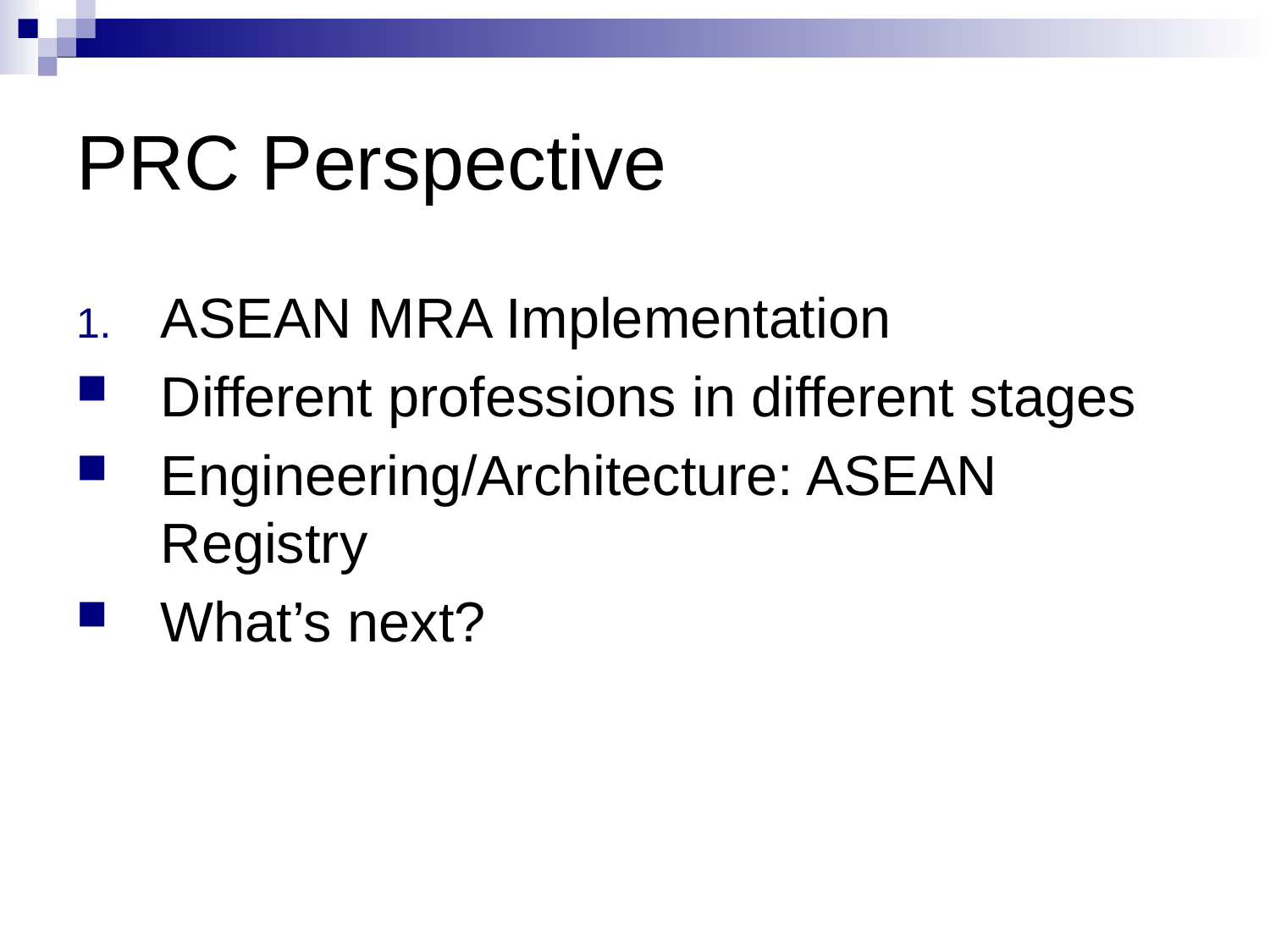

# PRC Perspective
ASEAN MRA Implementation
Different professions in different stages
Engineering/Architecture: ASEAN Registry
What’s next?